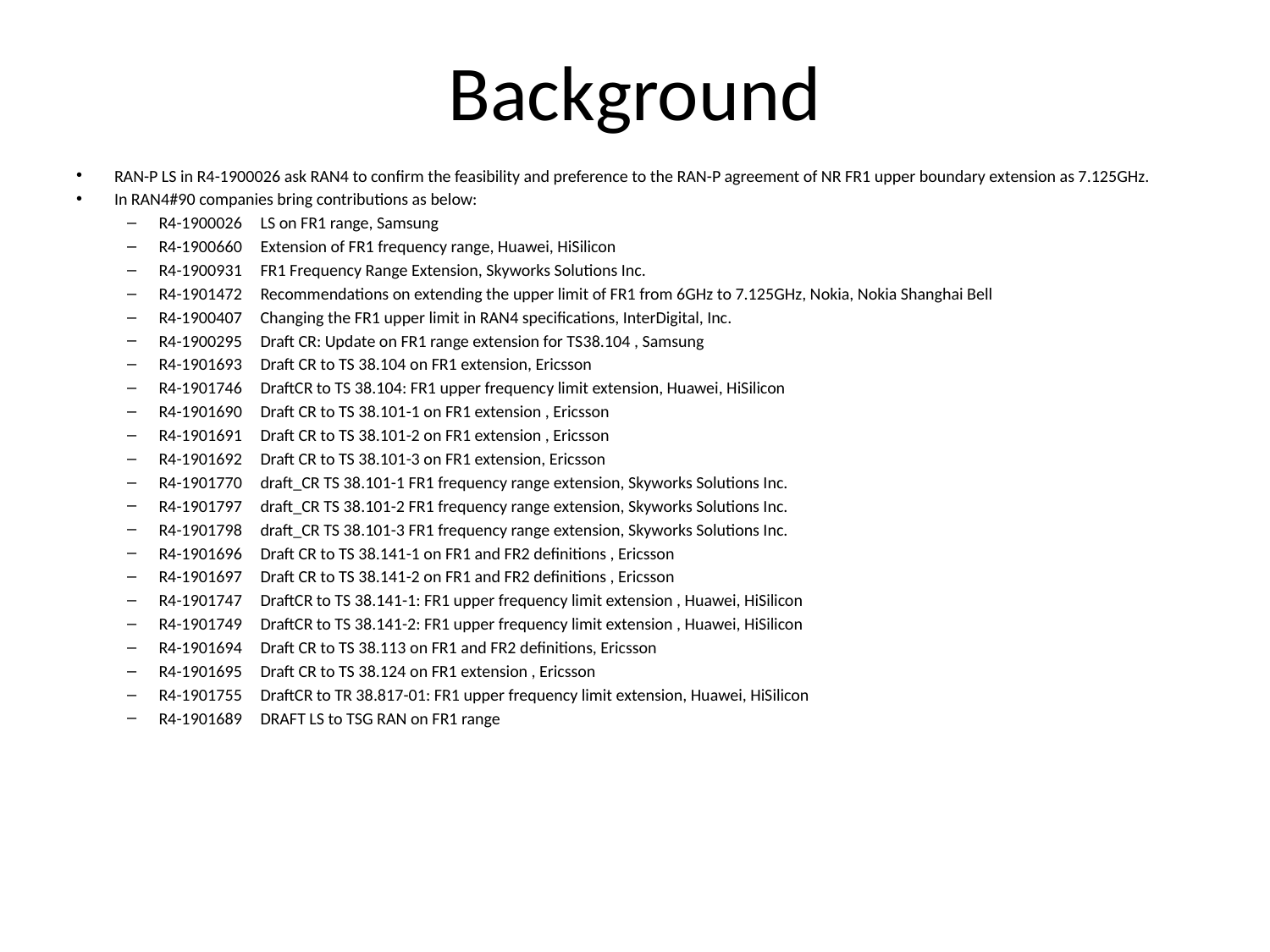

# Background
RAN-P LS in R4-1900026 ask RAN4 to confirm the feasibility and preference to the RAN-P agreement of NR FR1 upper boundary extension as 7.125GHz.
In RAN4#90 companies bring contributions as below:
R4-1900026	LS on FR1 range, Samsung
R4-1900660	Extension of FR1 frequency range, Huawei, HiSilicon
R4-1900931	FR1 Frequency Range Extension, Skyworks Solutions Inc.
R4-1901472	Recommendations on extending the upper limit of FR1 from 6GHz to 7.125GHz, Nokia, Nokia Shanghai Bell
R4-1900407	Changing the FR1 upper limit in RAN4 specifications, InterDigital, Inc.
R4-1900295	Draft CR: Update on FR1 range extension for TS38.104 , Samsung
R4-1901693	Draft CR to TS 38.104 on FR1 extension, Ericsson
R4-1901746	DraftCR to TS 38.104: FR1 upper frequency limit extension, Huawei, HiSilicon
R4-1901690	Draft CR to TS 38.101-1 on FR1 extension , Ericsson
R4-1901691	Draft CR to TS 38.101-2 on FR1 extension , Ericsson
R4-1901692	Draft CR to TS 38.101-3 on FR1 extension, Ericsson
R4-1901770	draft_CR TS 38.101-1 FR1 frequency range extension, Skyworks Solutions Inc.
R4-1901797	draft_CR TS 38.101-2 FR1 frequency range extension, Skyworks Solutions Inc.
R4-1901798	draft_CR TS 38.101-3 FR1 frequency range extension, Skyworks Solutions Inc.
R4-1901696	Draft CR to TS 38.141-1 on FR1 and FR2 definitions , Ericsson
R4-1901697	Draft CR to TS 38.141-2 on FR1 and FR2 definitions , Ericsson
R4-1901747	DraftCR to TS 38.141-1: FR1 upper frequency limit extension , Huawei, HiSilicon
R4-1901749	DraftCR to TS 38.141-2: FR1 upper frequency limit extension , Huawei, HiSilicon
R4-1901694	Draft CR to TS 38.113 on FR1 and FR2 definitions, Ericsson
R4-1901695	Draft CR to TS 38.124 on FR1 extension , Ericsson
R4-1901755	DraftCR to TR 38.817-01: FR1 upper frequency limit extension, Huawei, HiSilicon
R4-1901689	DRAFT LS to TSG RAN on FR1 range